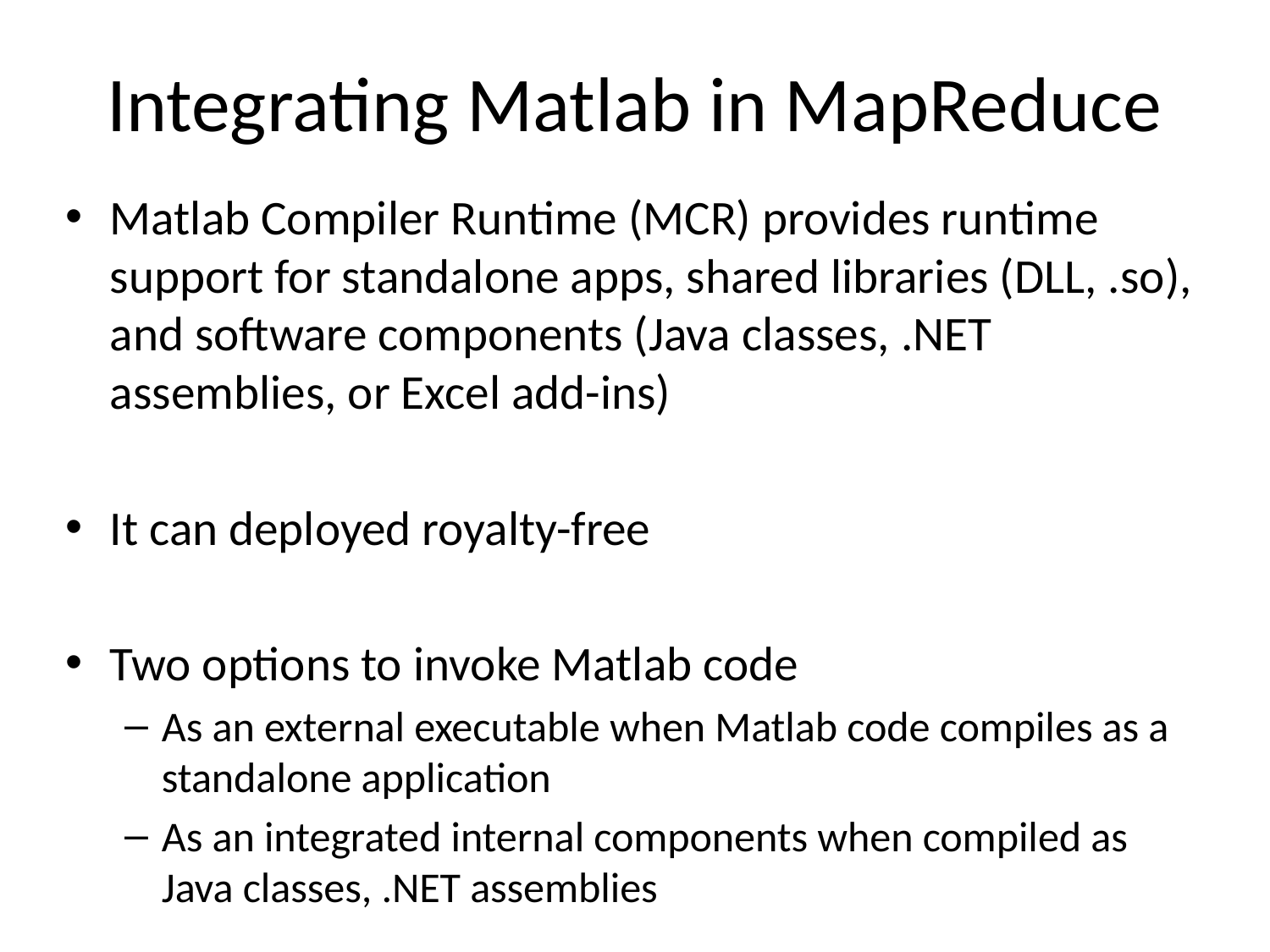

# Integrating Matlab in MapReduce
Matlab Compiler Runtime (MCR) provides runtime support for standalone apps, shared libraries (DLL, .so), and software components (Java classes, .NET assemblies, or Excel add-ins)

It can deployed royalty-free

Two options to invoke Matlab code
As an external executable when Matlab code compiles as a standalone application
As an integrated internal components when compiled as Java classes, .NET assemblies